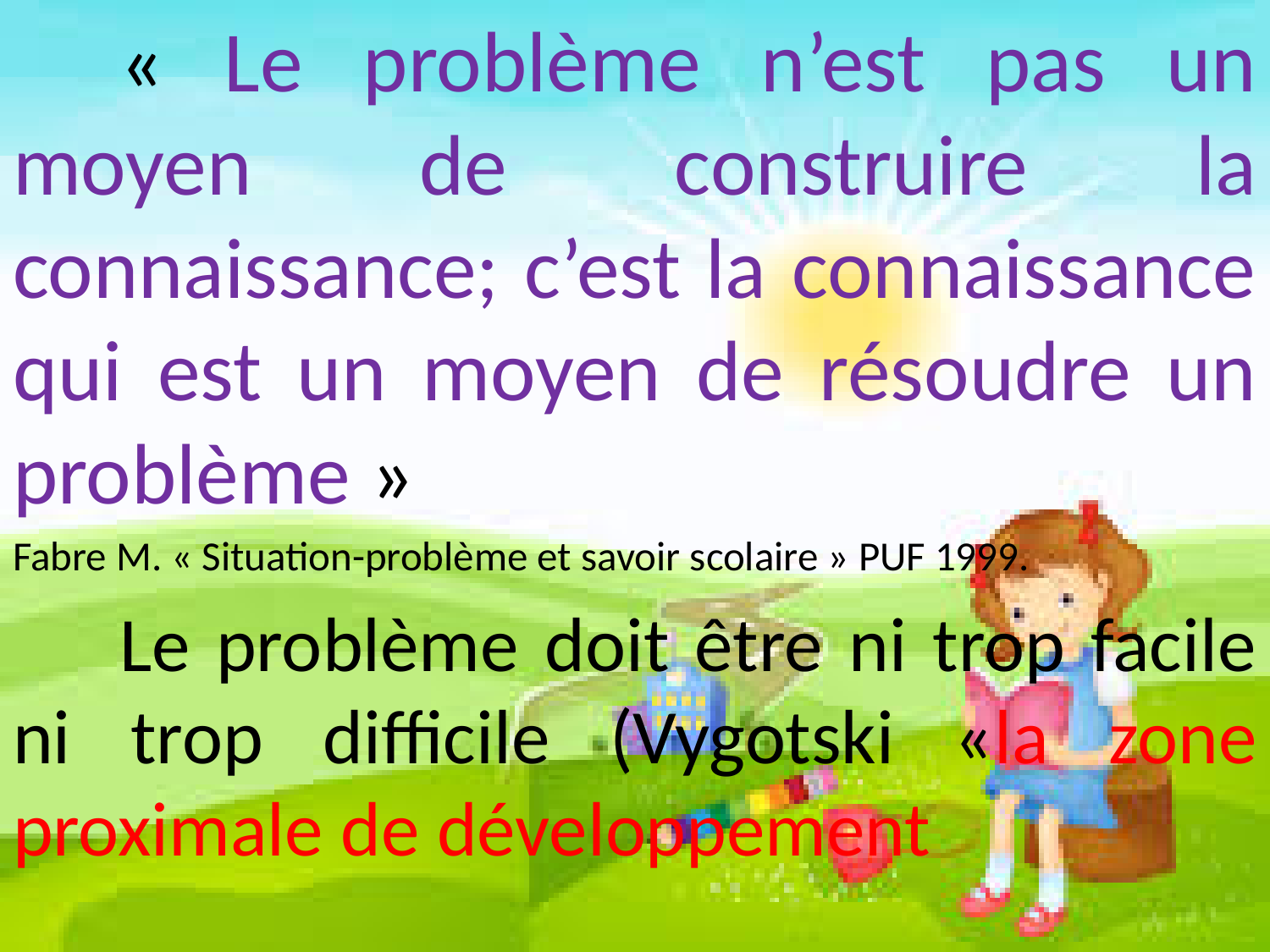

« Le problème n’est pas un moyen de construire la connaissance; c’est la connaissance qui est un moyen de résoudre un problème »
Fabre M. « Situation-problème et savoir scolaire » PUF 1999.
	Le problème doit être ni trop facile ni trop difficile (Vygotski «la zone proximale de développement